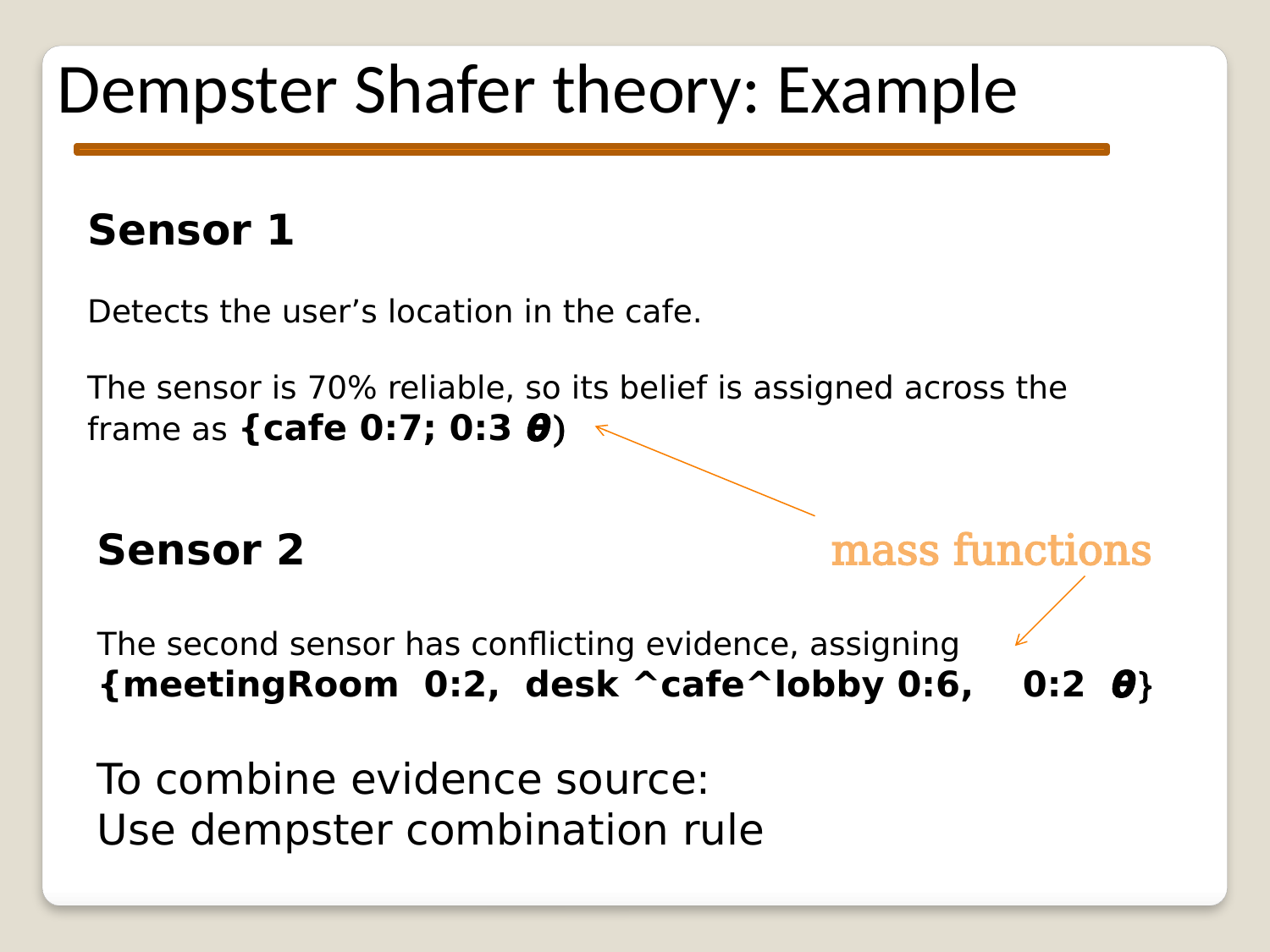

Dempster Shafer theory: Example

Sensor 1

Detects the user’s location in the cafe.
The sensor is 70% reliable, so its belief is assigned across the frame as {cafe 0:7; 0:3 𝞱)
Sensor 2

The second sensor has conflicting evidence, assigning
{meetingRoom  0:2,  desk ^cafe^lobby 0:6,    0:2  𝞱}
mass functions
To combine evidence source:
Use dempster combination rule